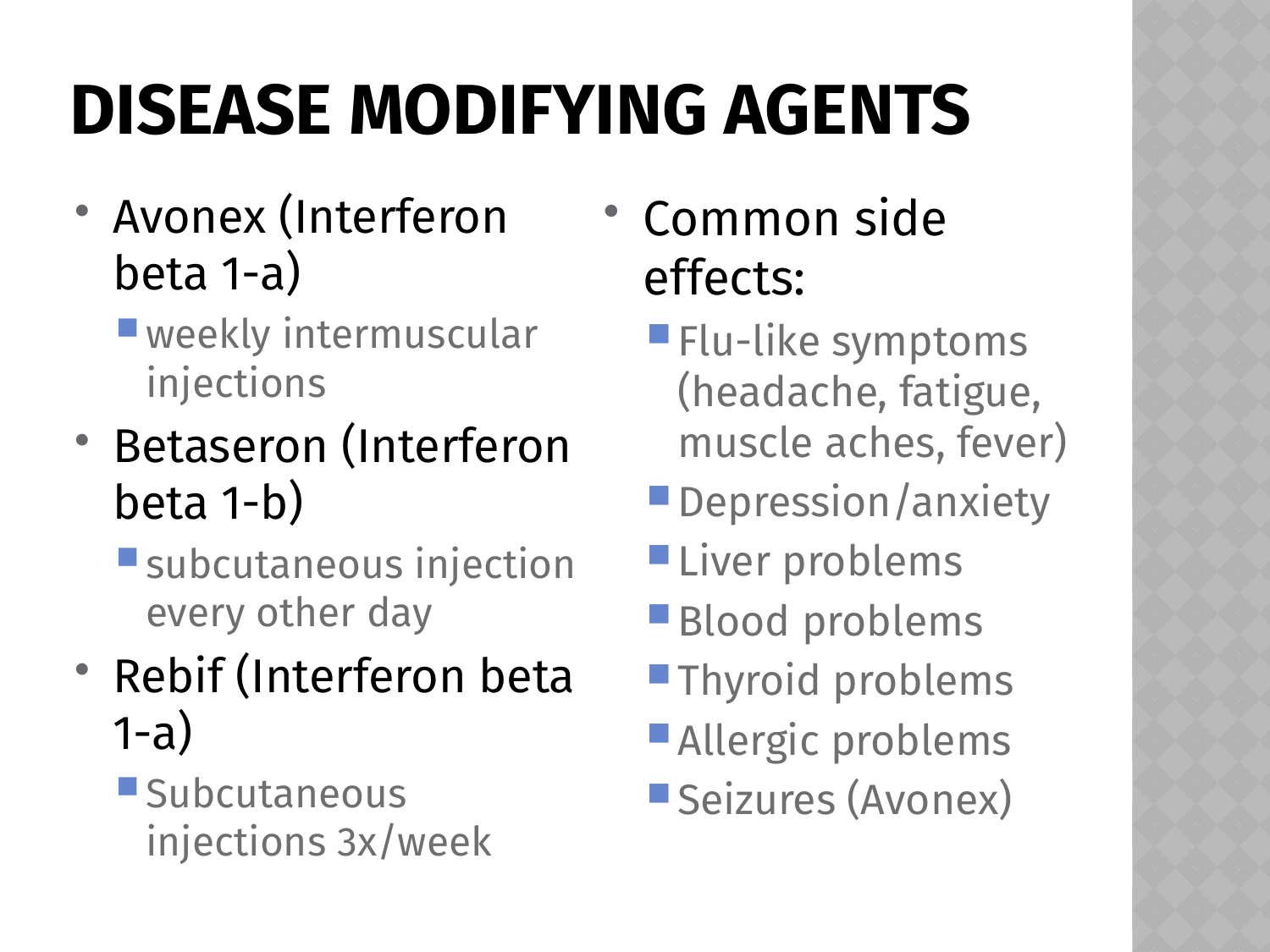

# Disease Modifying Agents
Avonex (Interferon beta 1-a)
weekly intermuscular injections
Betaseron (Interferon beta 1-b)
subcutaneous injection every other day
Rebif (Interferon beta 1-a)
Subcutaneous injections 3x/week

Common side effects:
Flu-like symptoms (headache, fatigue, muscle aches, fever)
Depression/anxiety
Liver problems
Blood problems
Thyroid problems
Allergic problems
Seizures (Avonex)